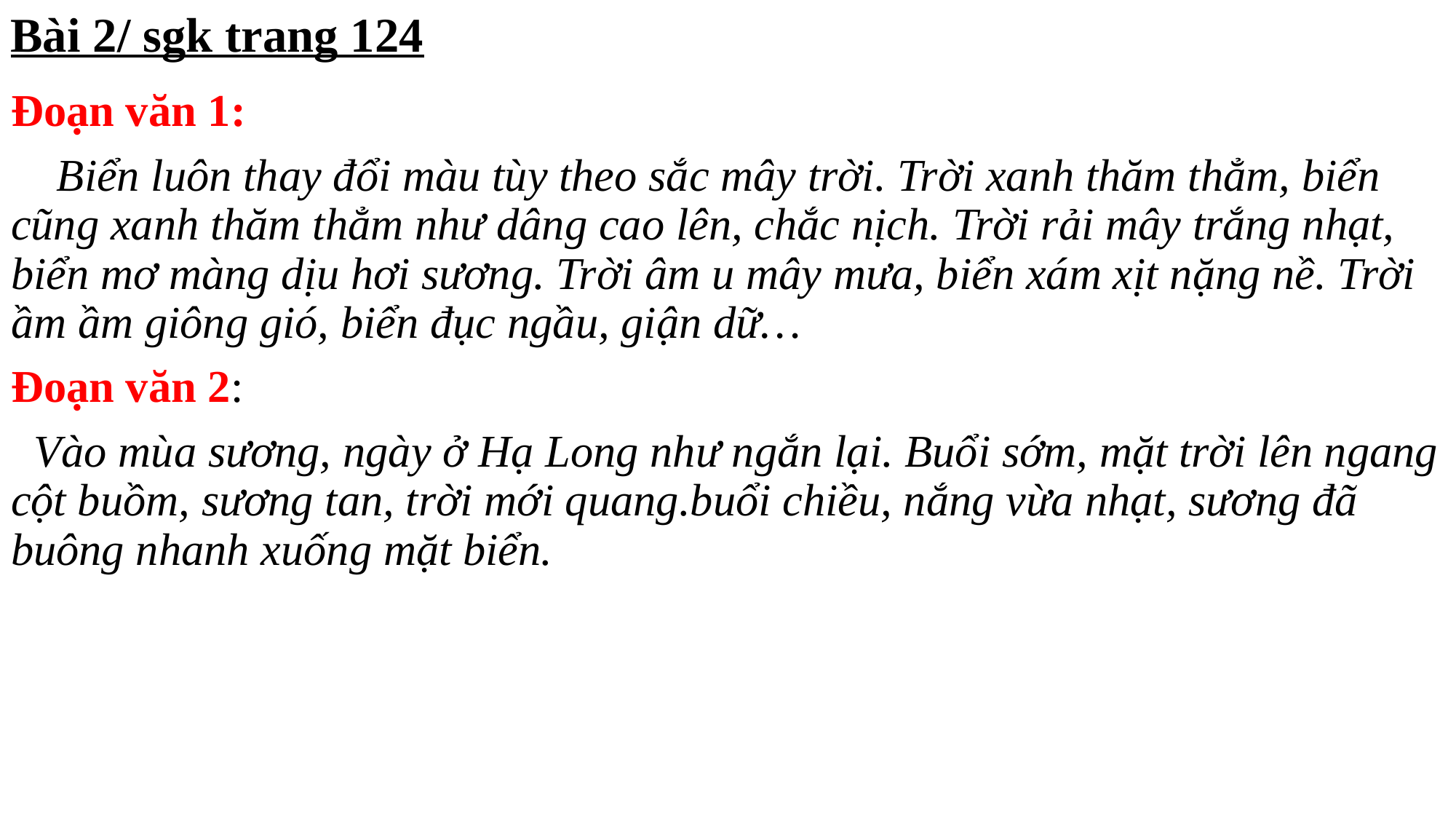

# Bài 2/ sgk trang 124
Đoạn văn 1:
    Biển luôn thay đổi màu tùy theo sắc mây trời. Trời xanh thăm thẳm, biển cũng xanh thăm thẳm như dâng cao lên, chắc nịch. Trời rải mây trắng nhạt, biển mơ màng dịu hơi sương. Trời âm u mây mưa, biển xám xịt nặng nề. Trời ầm ầm giông gió, biển đục ngầu, giận dữ…
Đoạn văn 2:
  Vào mùa sương, ngày ở Hạ Long như ngắn lại. Buổi sớm, mặt trời lên ngang cột buồm, sương tan, trời mới quang.buổi chiều, nắng vừa nhạt, sương đã buông nhanh xuống mặt biển.